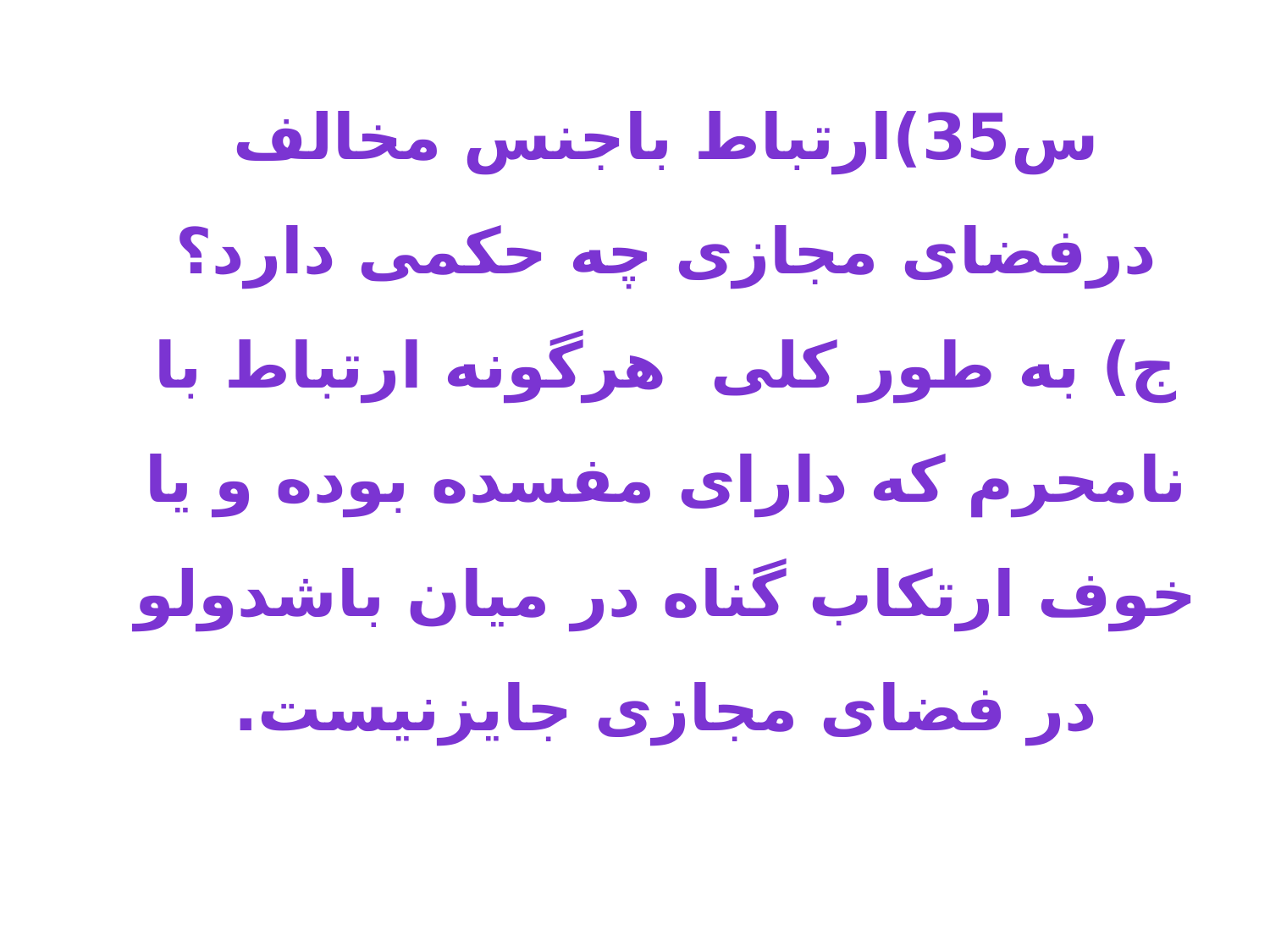

# س35)ارتباط باجنس مخالف درفضای مجازی چه حکمی دارد؟ ج) به طور کلی  هرگونه ارتباط با نامحرم که دارای مفسده بوده و یا خوف ارتکاب گناه در میان باشدولو در فضای مجازی جایزنیست.